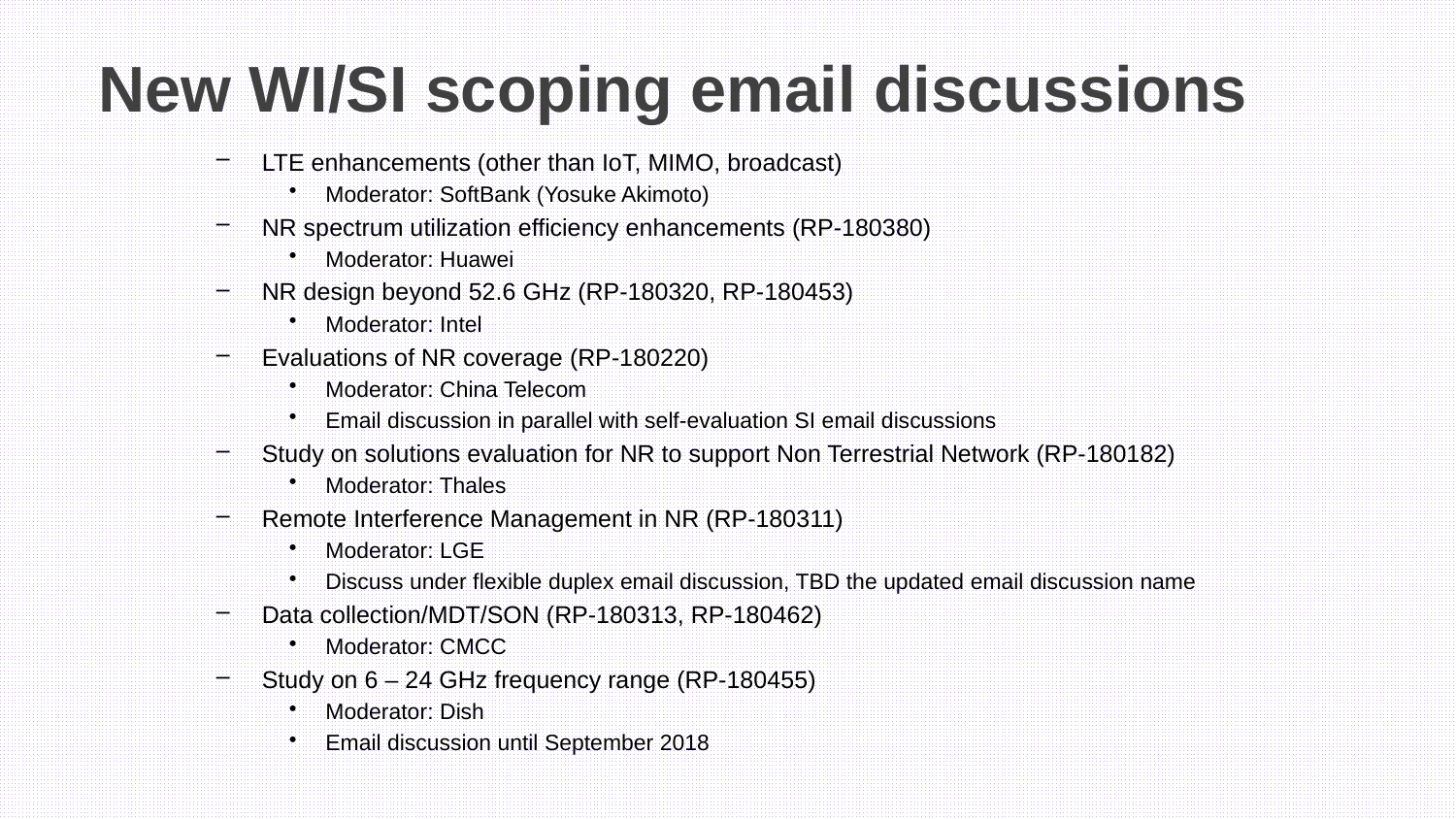

# New WI/SI scoping email discussions
LTE enhancements (other than IoT, MIMO, broadcast)
Moderator: SoftBank (Yosuke Akimoto)
NR spectrum utilization efficiency enhancements (RP‑180380)
Moderator: Huawei
NR design beyond 52.6 GHz (RP‑180320, RP‑180453)
Moderator: Intel
Evaluations of NR coverage (RP‑180220)
Moderator: China Telecom
Email discussion in parallel with self-evaluation SI email discussions
Study on solutions evaluation for NR to support Non Terrestrial Network (RP‑180182)
Moderator: Thales
Remote Interference Management in NR (RP‑180311)
Moderator: LGE
Discuss under flexible duplex email discussion, TBD the updated email discussion name
Data collection/MDT/SON (RP‑180313, RP‑180462)
Moderator: CMCC
Study on 6 – 24 GHz frequency range (RP-180455)
Moderator: Dish
Email discussion until September 2018